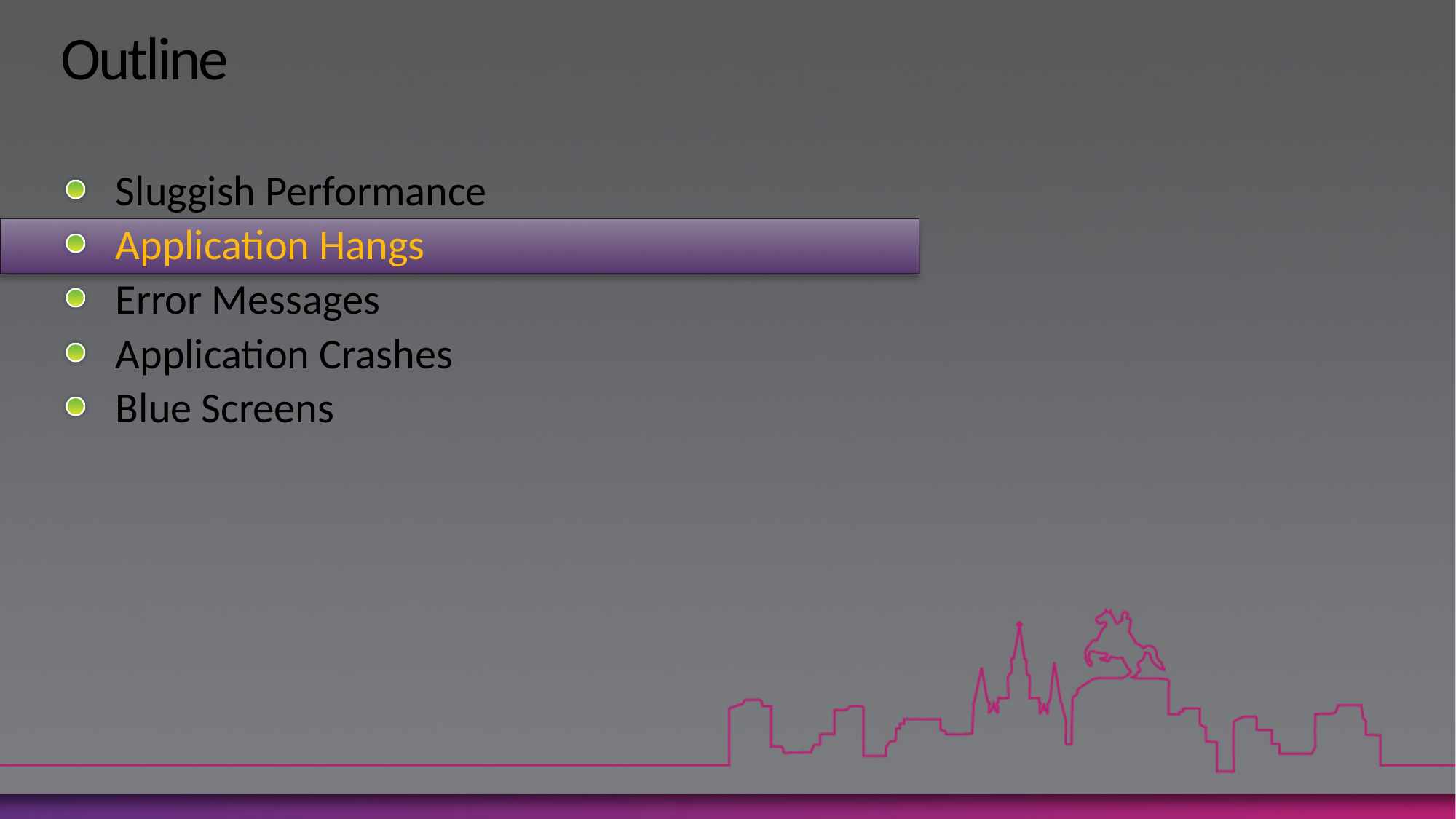

# Outline
Sluggish Performance
Application Hangs
Error Messages
Application Crashes
Blue Screens